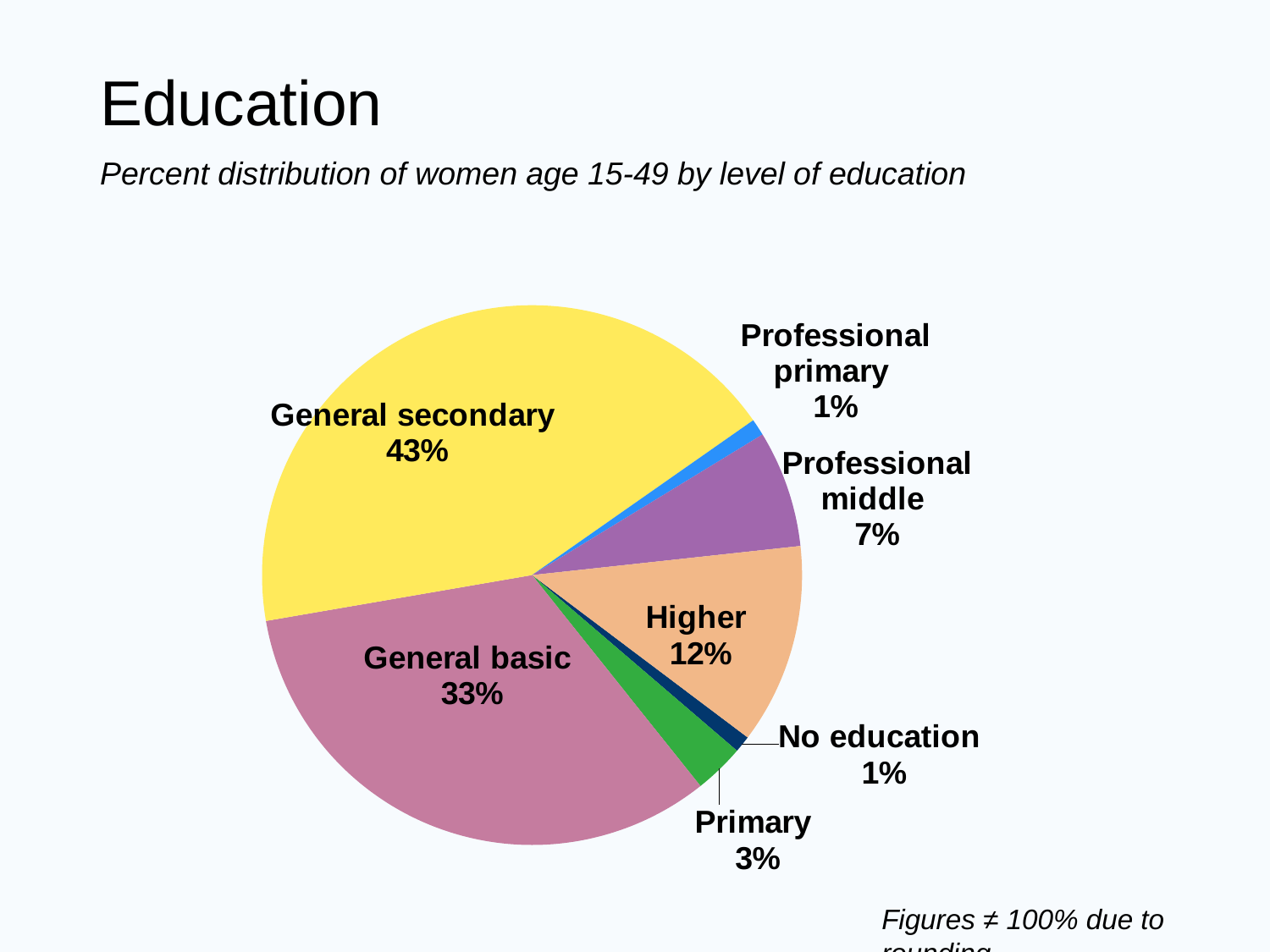

# Education
Percent distribution of women age 15-49 by level of education

### Chart

| Category | Women |
|---|---|
| No education  | 1.0 |
| Primary  | 3.0 |
| General basic  | 33.0 |
| General secondary  | 43.0 |
| Professional primary  | 1.0 |
| Professional middle  | 7.0 |
| Higher  | 12.0 |
Figures ≠ 100% due to rounding.